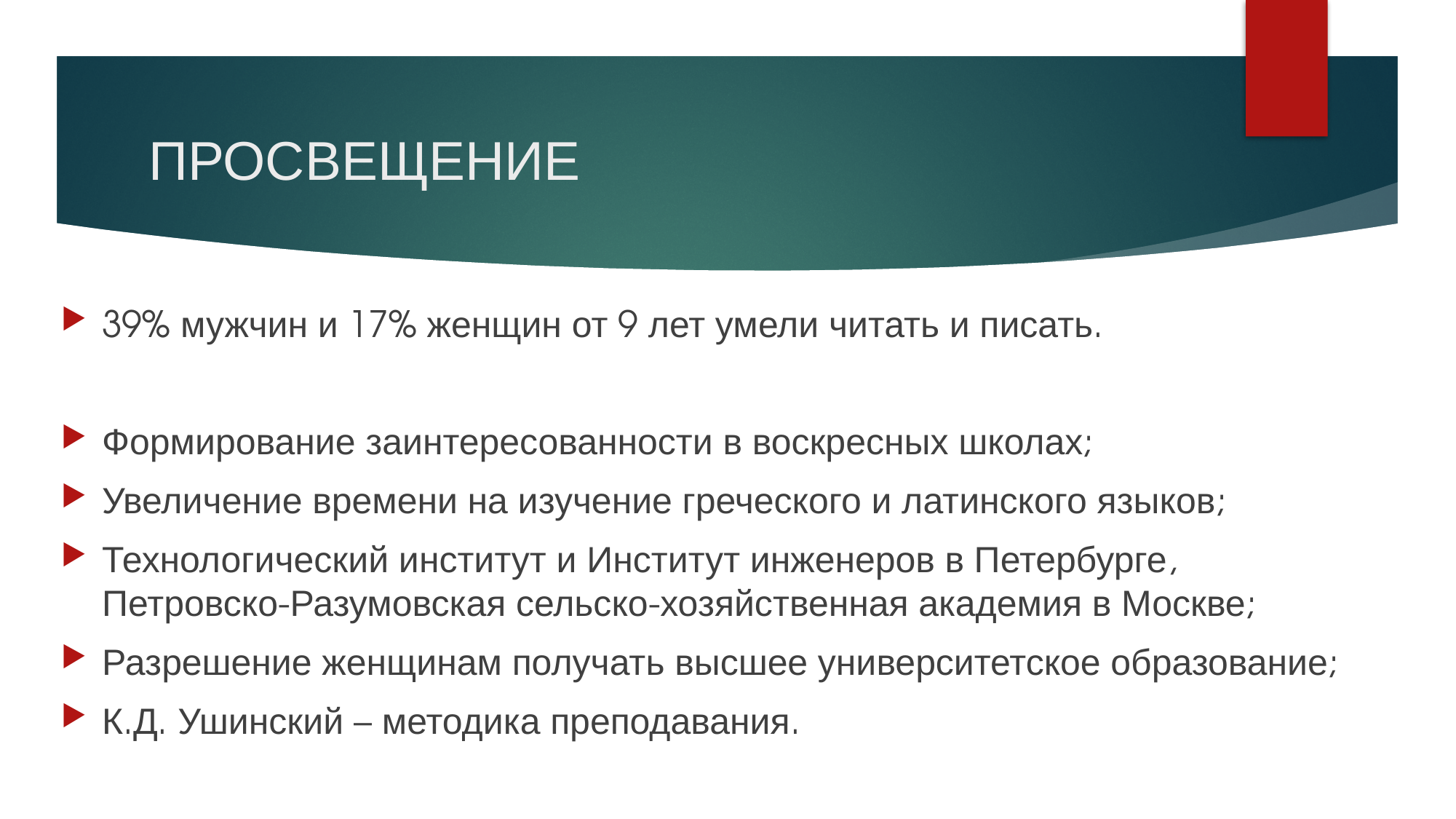

# ПРОСВЕЩЕНИЕ
39% мужчин и 17% женщин от 9 лет умели читать и писать.

Формирование заинтересованности в воскресных школах;
Увеличение времени на изучение греческого и латинского языков;
Технологический институт и Институт инженеров в Петербурге, Петровско-Разумовская сельско-хозяйственная академия в Москве;
Разрешение женщинам получать высшее университетское образование;
К.Д. Ушинский – методика преподавания.